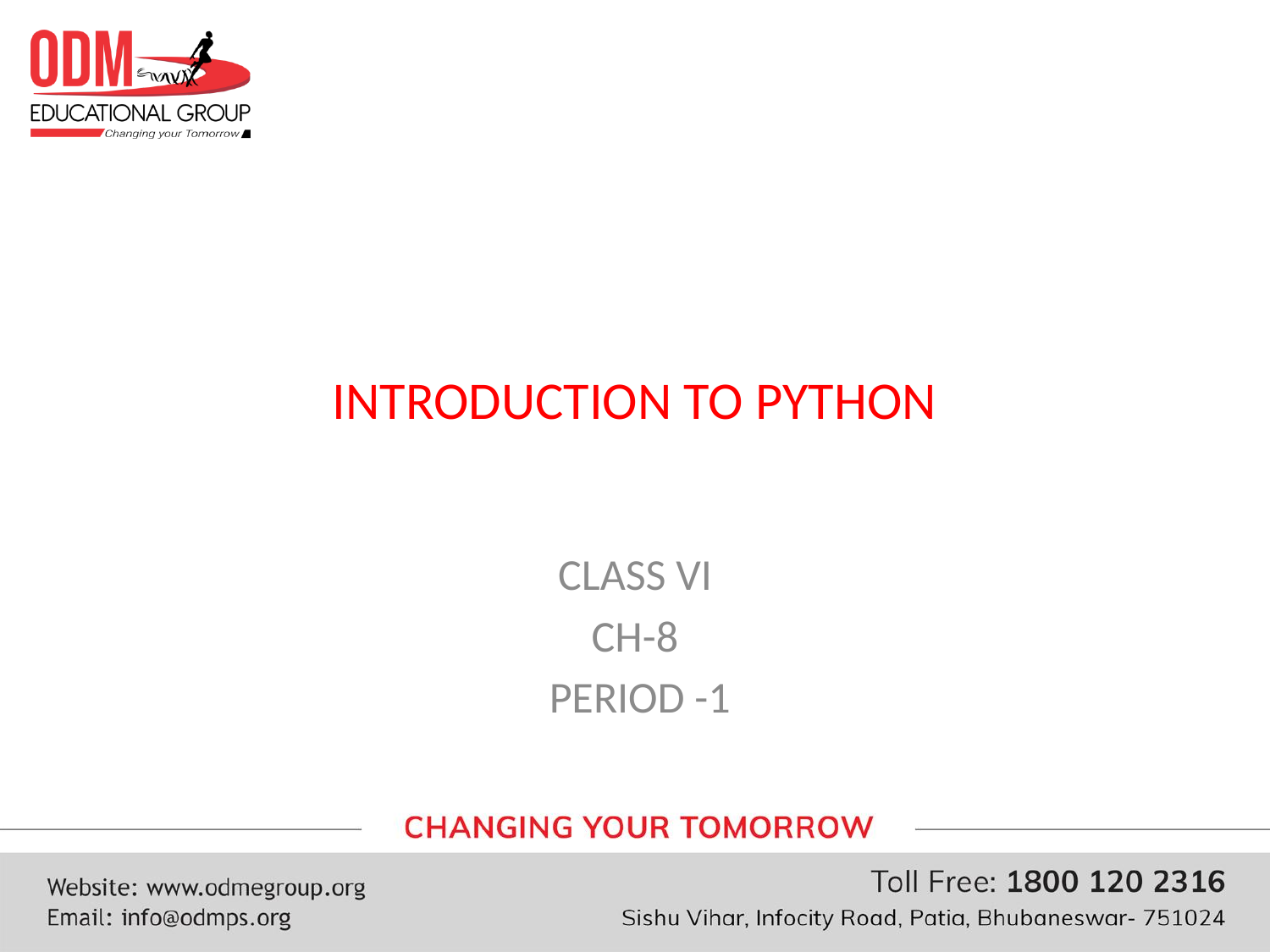

# INTRODUCTION TO PYTHON
CLASS VI
CH-8
 PERIOD -1